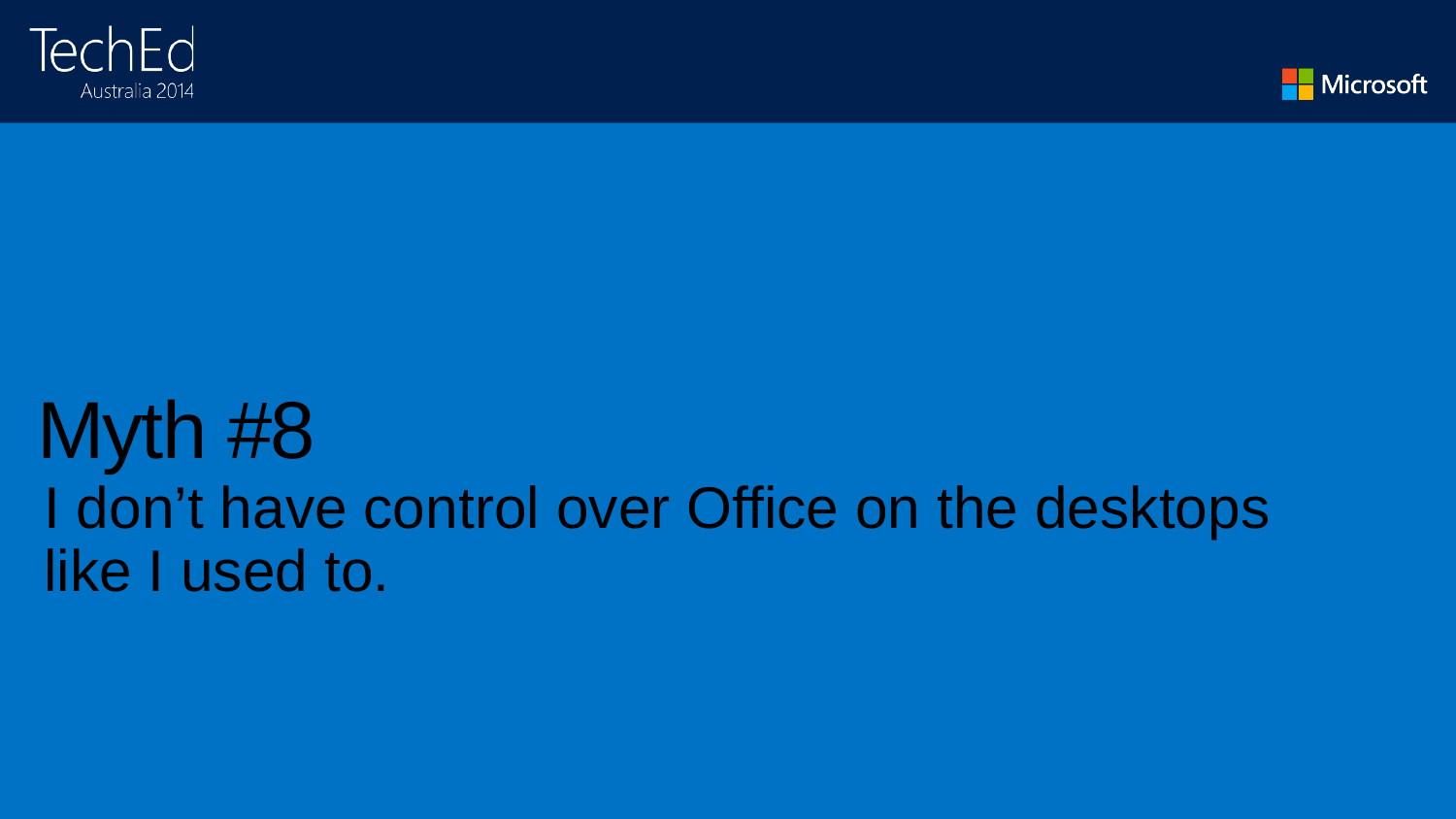

# Myth #8
I don’t have control over Office on the desktops
like I used to.